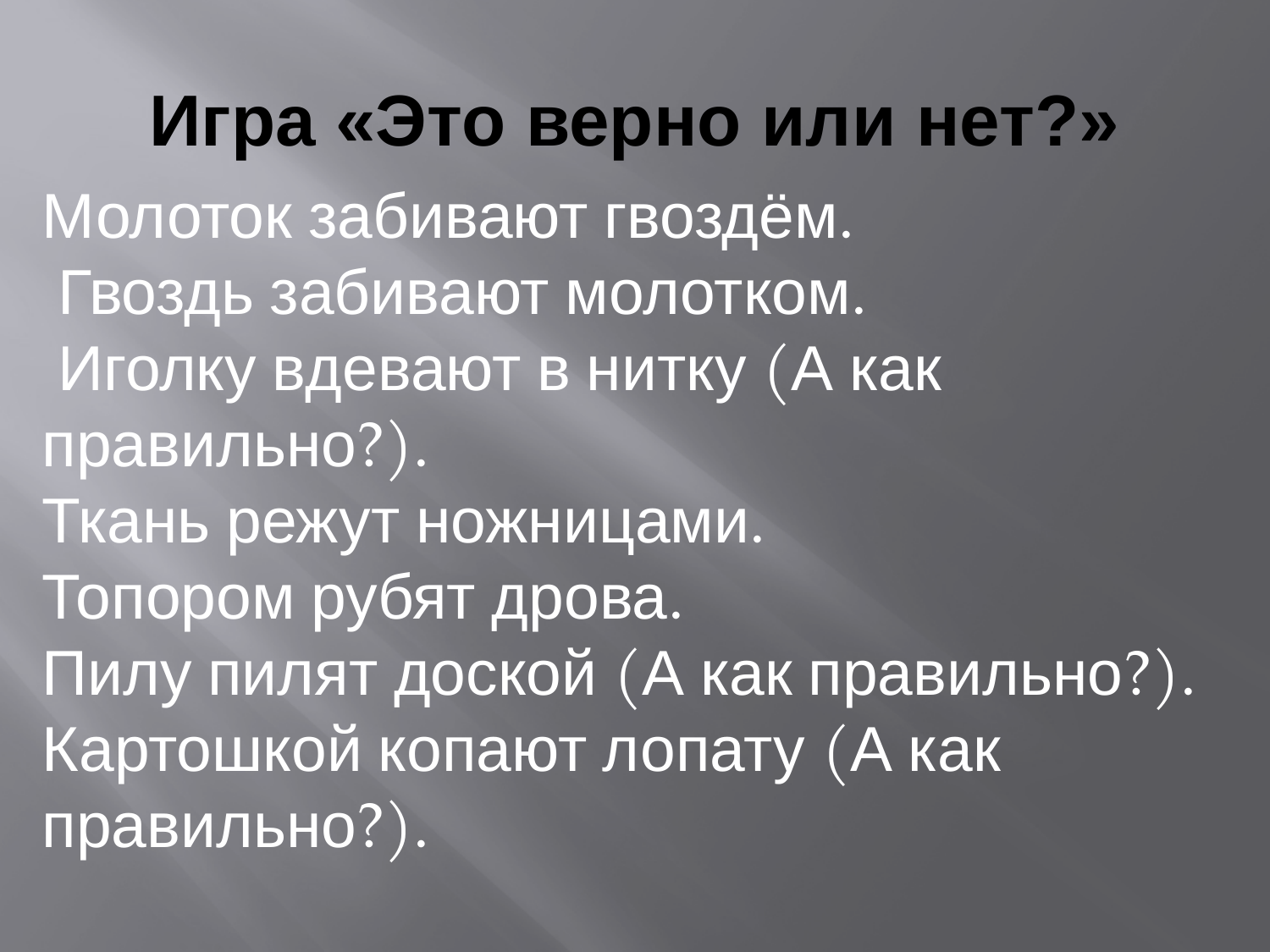

# Игра «Это верно или нет?»
Молоток забивают гвоздём.
 Гвоздь забивают молотком.
 Иголку вдевают в нитку (А как правильно?).
Ткань режут ножницами.
Топором рубят дрова.
Пилу пилят доской (А как правильно?). Картошкой копают лопату (А как правильно?).